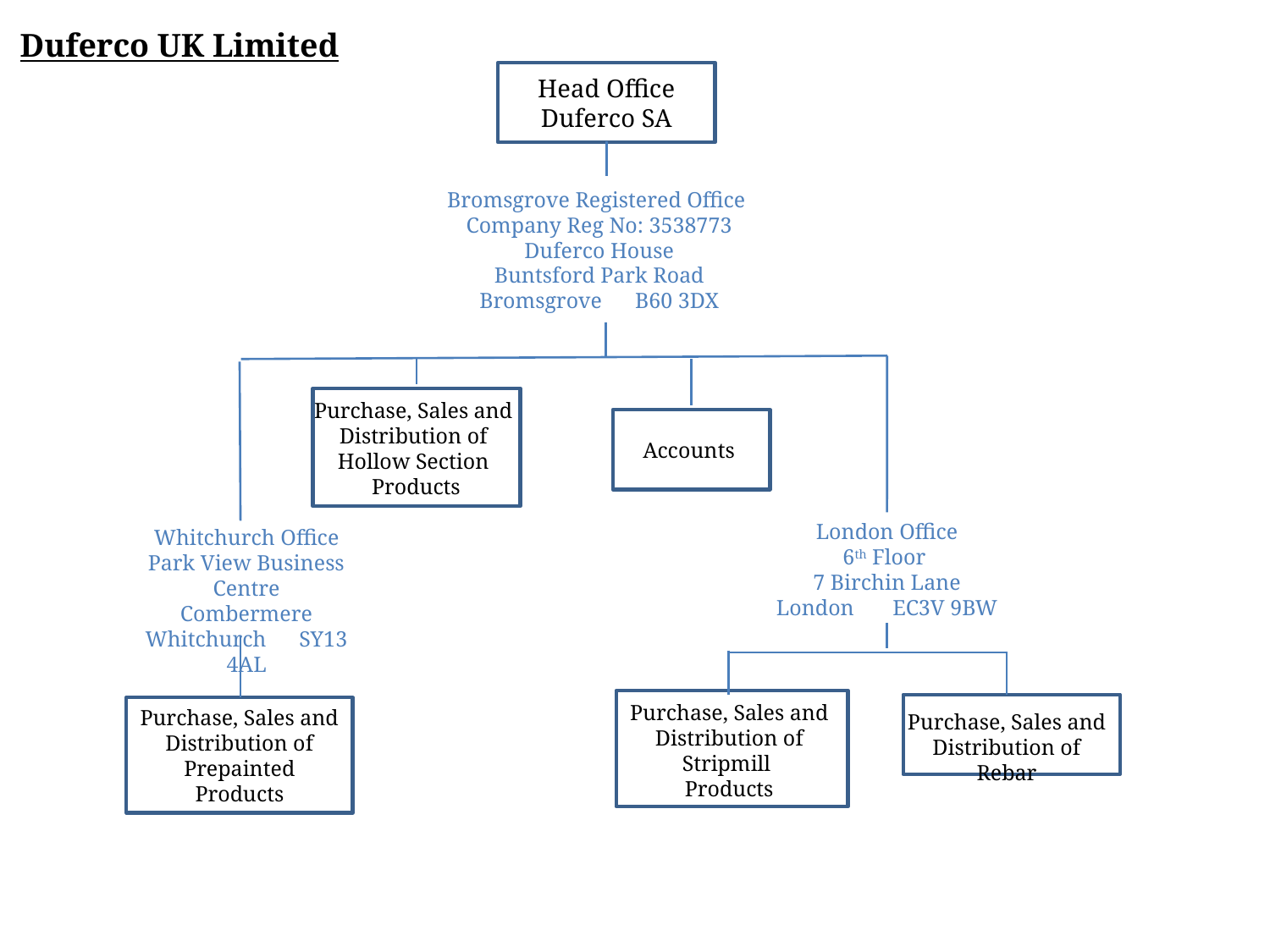

Duferco UK Limited
Head Office
Duferco SA
Bromsgrove Registered Office
Company Reg No: 3538773
Duferco House
Buntsford Park Road
Bromsgrove      B60 3DX

Purchase, Sales and
Distribution of
Hollow Section
Products

Accounts
London Office
6th Floor
7 Birchin Lane
London       EC3V 9BW

Whitchurch Office
Park View Business Centre
Combermere
Whitchurch      SY13 4AL

Purchase, Sales and
Distribution of Stripmill
Products

Purchase, Sales and Distribution of Prepainted Products
Purchase, Sales and
Distribution of Rebar